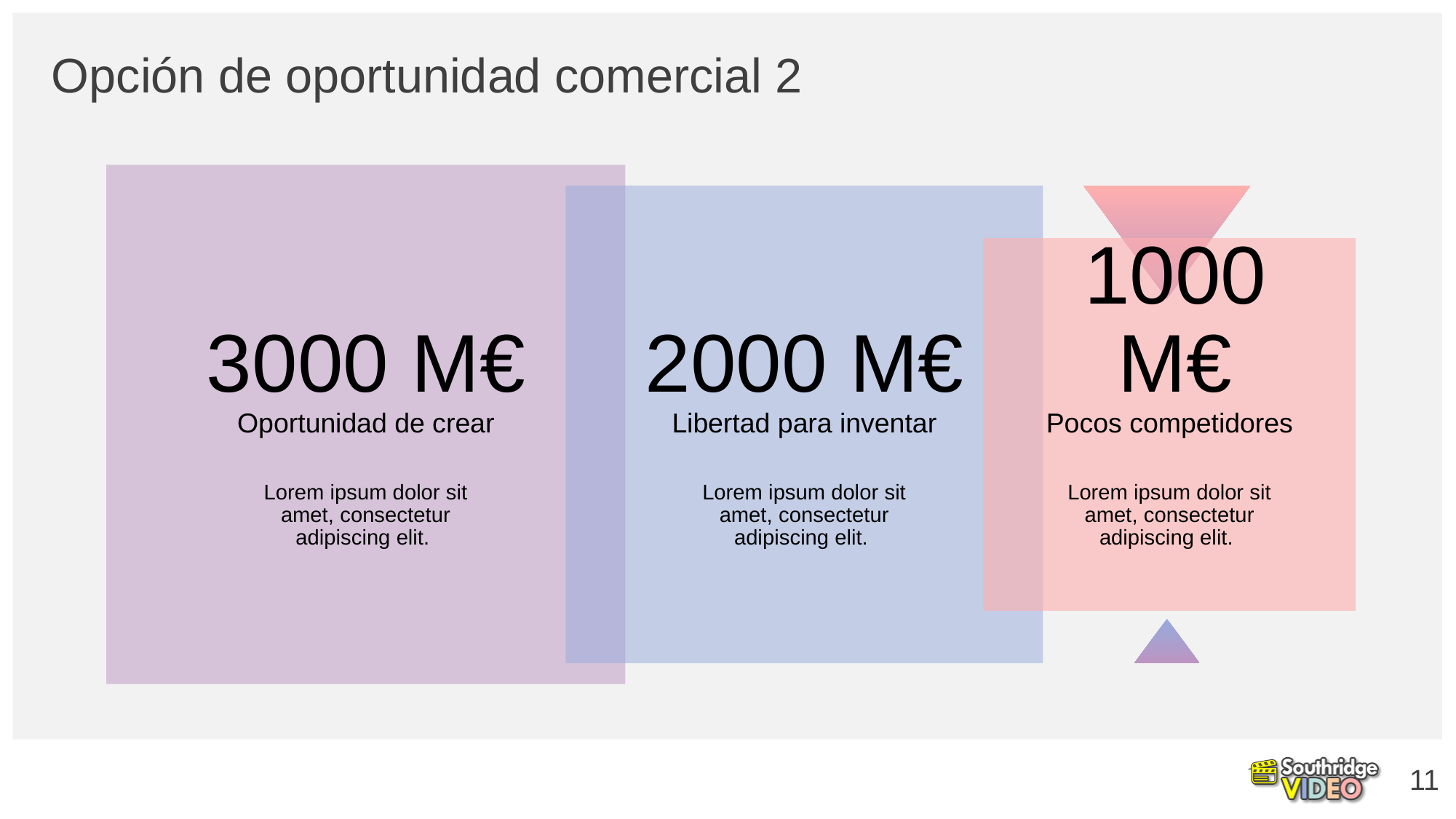

# Opción de oportunidad comercial 2
Oportunidad de crear
Libertad para inventar
3000 M€
2000 M€
1000 M€
Pocos competidores
Lorem ipsum dolor sit amet, consectetur adipiscing elit.
Lorem ipsum dolor sit amet, consectetur adipiscing elit.
Lorem ipsum dolor sit amet, consectetur adipiscing elit.
11